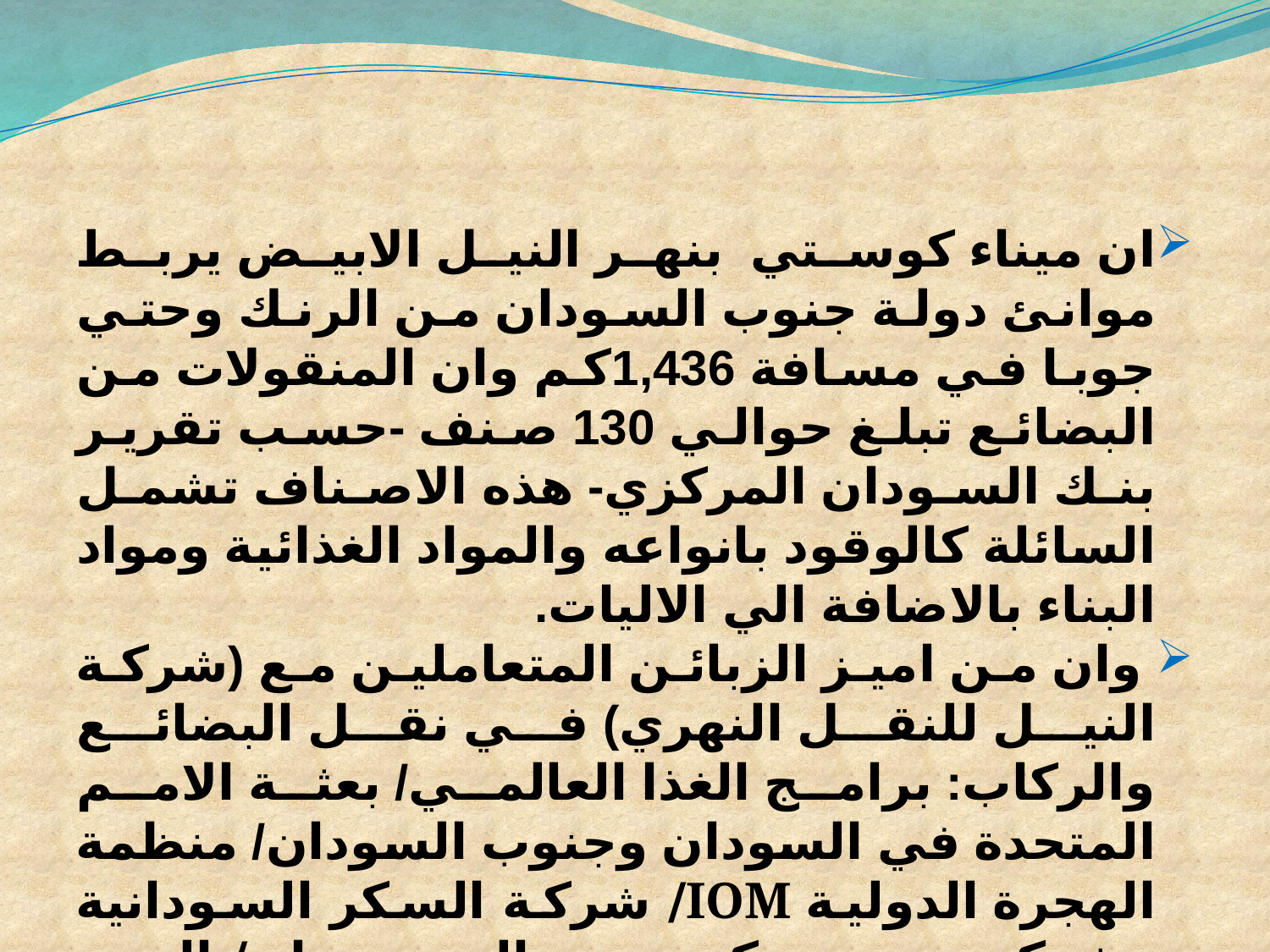

ان ميناء كوستي  بنهر النيل الابيض يربط موانئ دولة جنوب السودان من الرنك وحتي جوبا في مسافة 1,436كم وان المنقولات من البضائع تبلغ حوالي 130 صنف -حسب تقرير بنك السودان المركزي- هذه الاصناف تشمل السائلة كالوقود بانواعه والمواد الغذائية ومواد البناء بالاضافة الي الاليات.
 وان من اميز الزبائن المتعاملين مع (شركة النيل للنقل النهري) في نقل البضائع والركاب: برامج الغذا العالمي/ بعثة الامم المتحدة في السودان وجنوب السودان/ منظمة الهجرة الدولية IOM/ شركة السكر السودانية وشركة سكر جنوب السودان/ العون الامريكي/ مصنع التكامل للاسمنت/ مجموعة دال الغذائية .